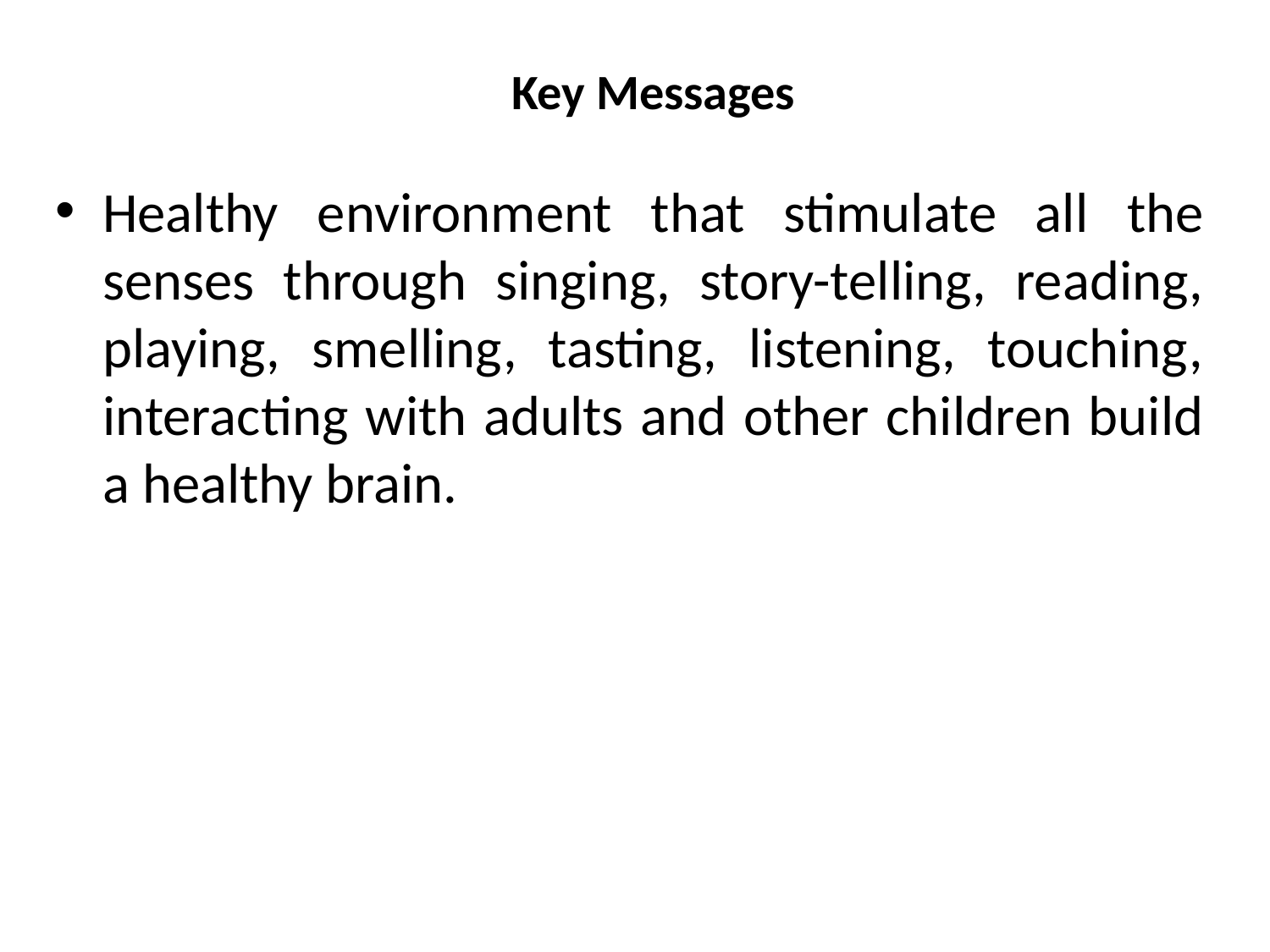

# Key Messages
Healthy environment that stimulate all the senses through singing, story-telling, reading, playing, smelling, tasting, listening, touching, interacting with adults and other children build a healthy brain.